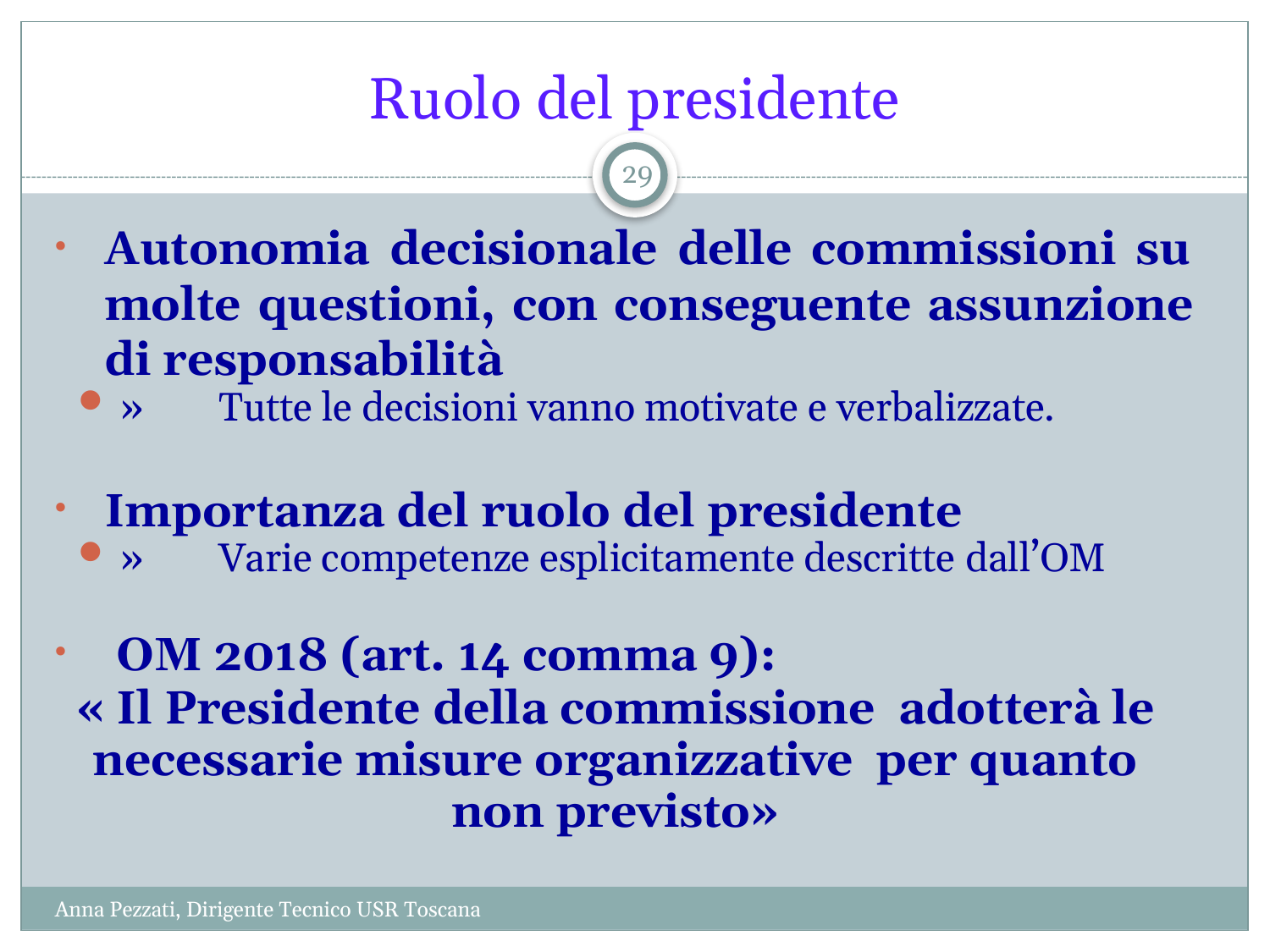

# Ruolo del presidente
29
Autonomia decisionale delle commissioni su  molte questioni, con conseguente assunzione  di responsabilità
»	Tutte le decisioni vanno motivate e verbalizzate.

Importanza del ruolo del presidente
»	Varie competenze esplicitamente descritte dall’OM

 OM 2018 (art. 14 comma 9):
« Il Presidente della commissione  adotterà le necessarie misure organizzative  per quanto non previsto»

Anna Pezzati, Dirigente Tecnico USR Toscana